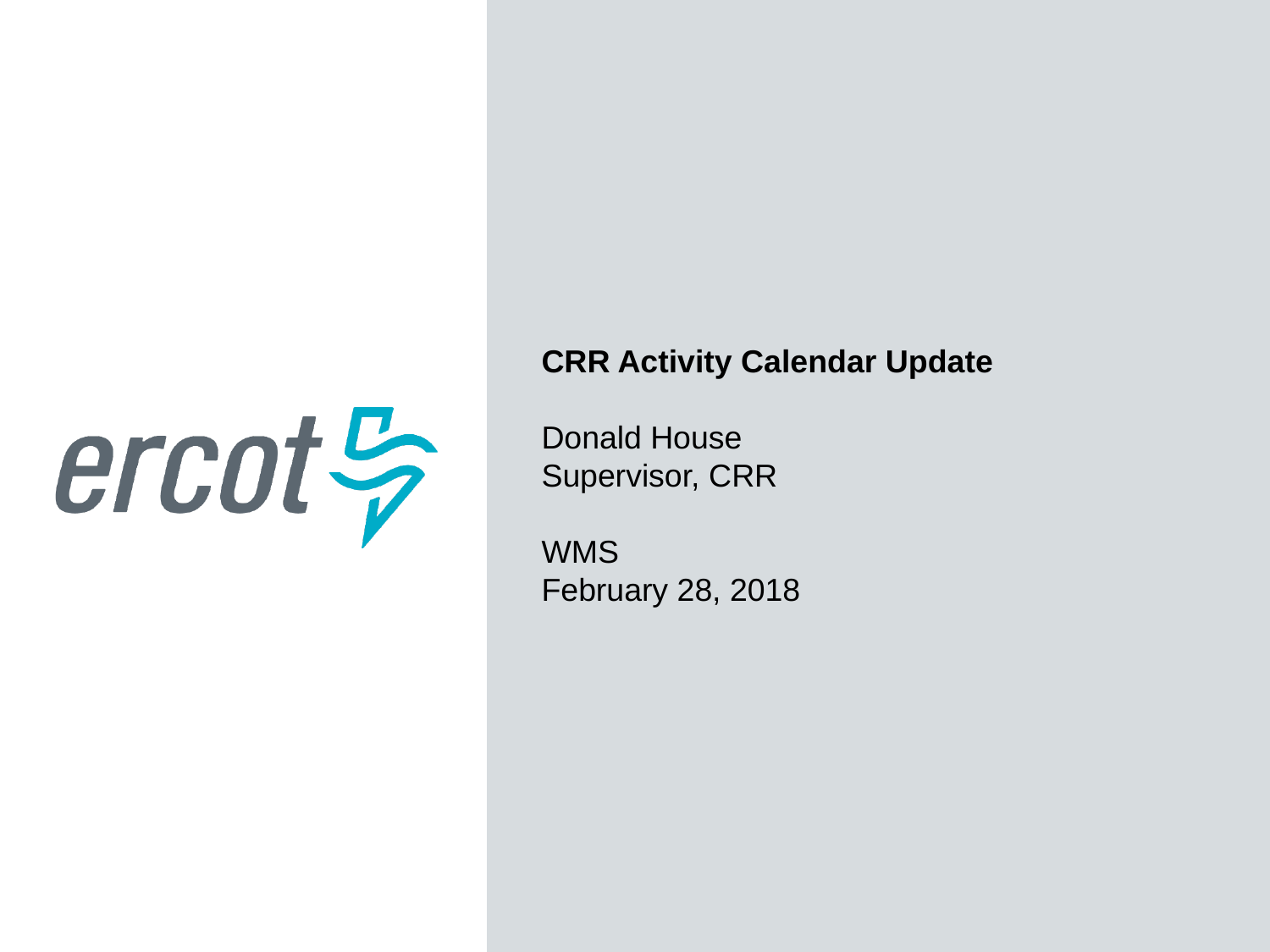

CRR Activity Calendar Update

Donald House
Supervisor, CRR

WMS
February 28, 2018